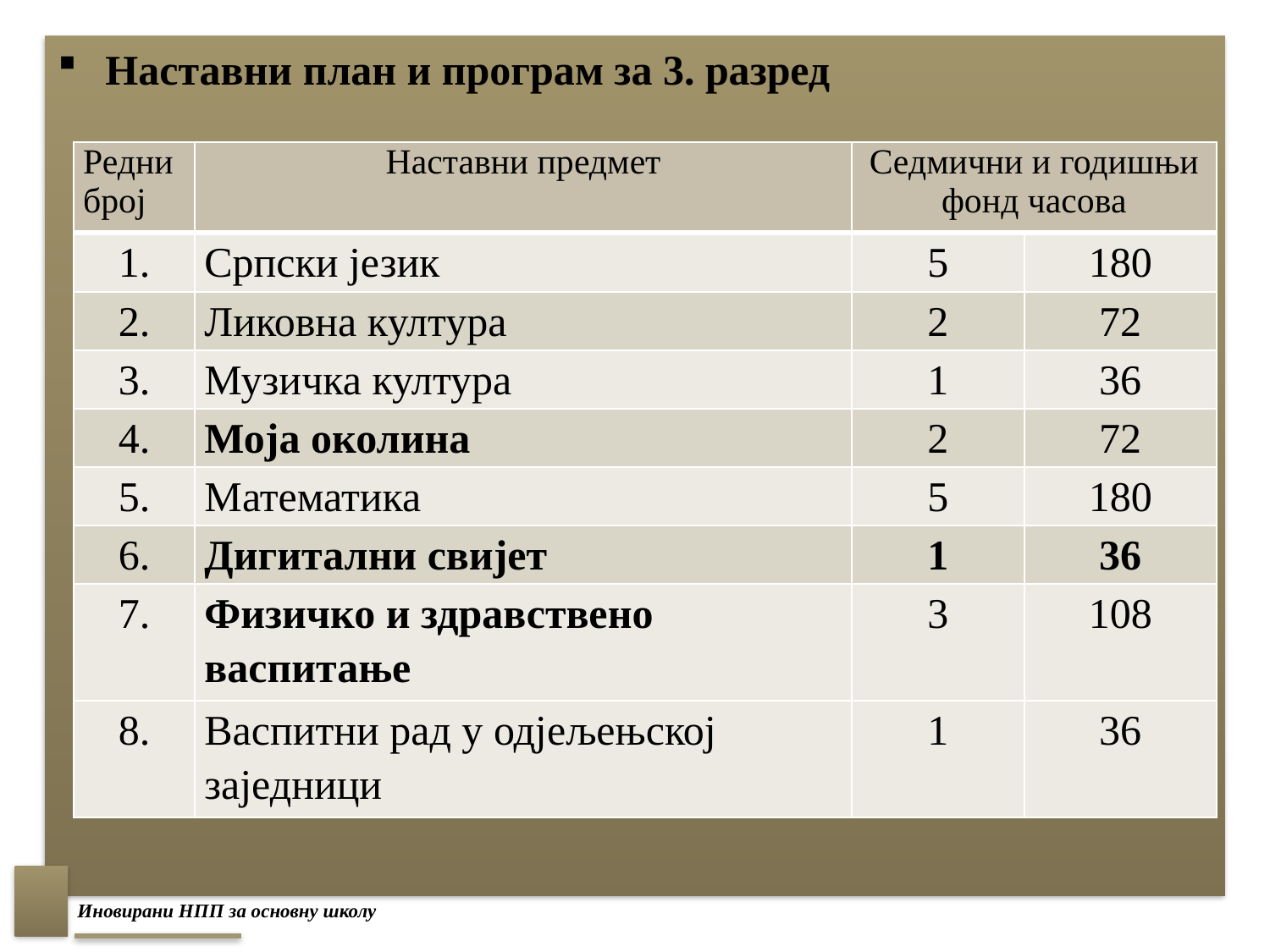

Наставни план и програм за 3. разред

| Редни број | Наставни предмет | Седмични и годишњи фонд часова |  |
| --- | --- | --- | --- |
| 1. | Српски језик | 5 | 180 |
| 2. | Ликовна култура | 2 | 72 |
| 3. | Музичка култура | 1 | 36 |
| 4. | Моја околина | 2 | 72 |
| 5. | Математика | 5 | 180 |
| 6. | Дигитални свијет | 1 | 36 |
| 7. | Физичко и здравствено васпитање | 3 | 108 |
| 8. | Васпитни рад у одјељењској заједници | 1 | 36 |

Иновирани НПП за основну школу